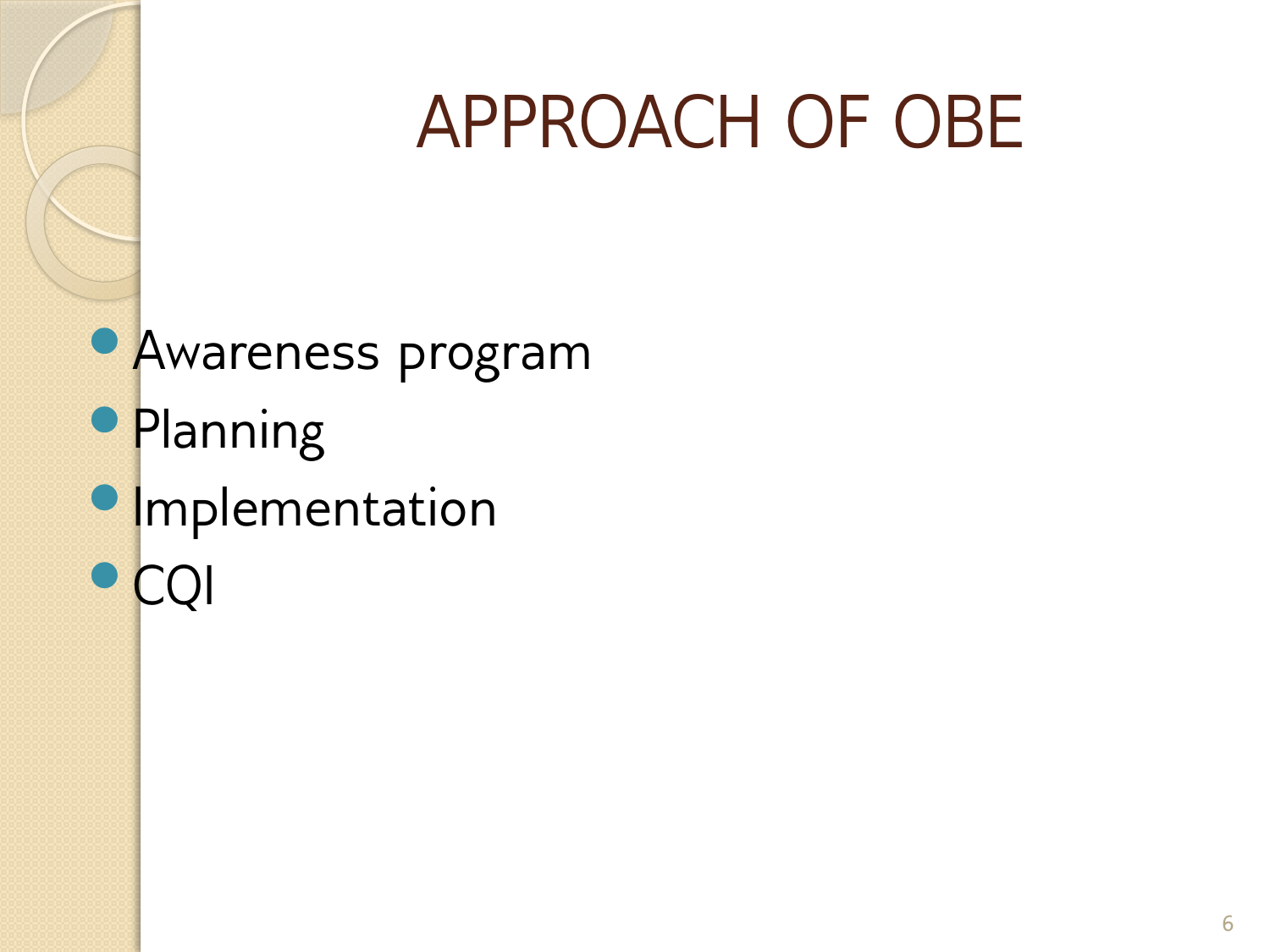

# APPROACH OF OBE
Awareness program
Planning
Implementation
CQI
6